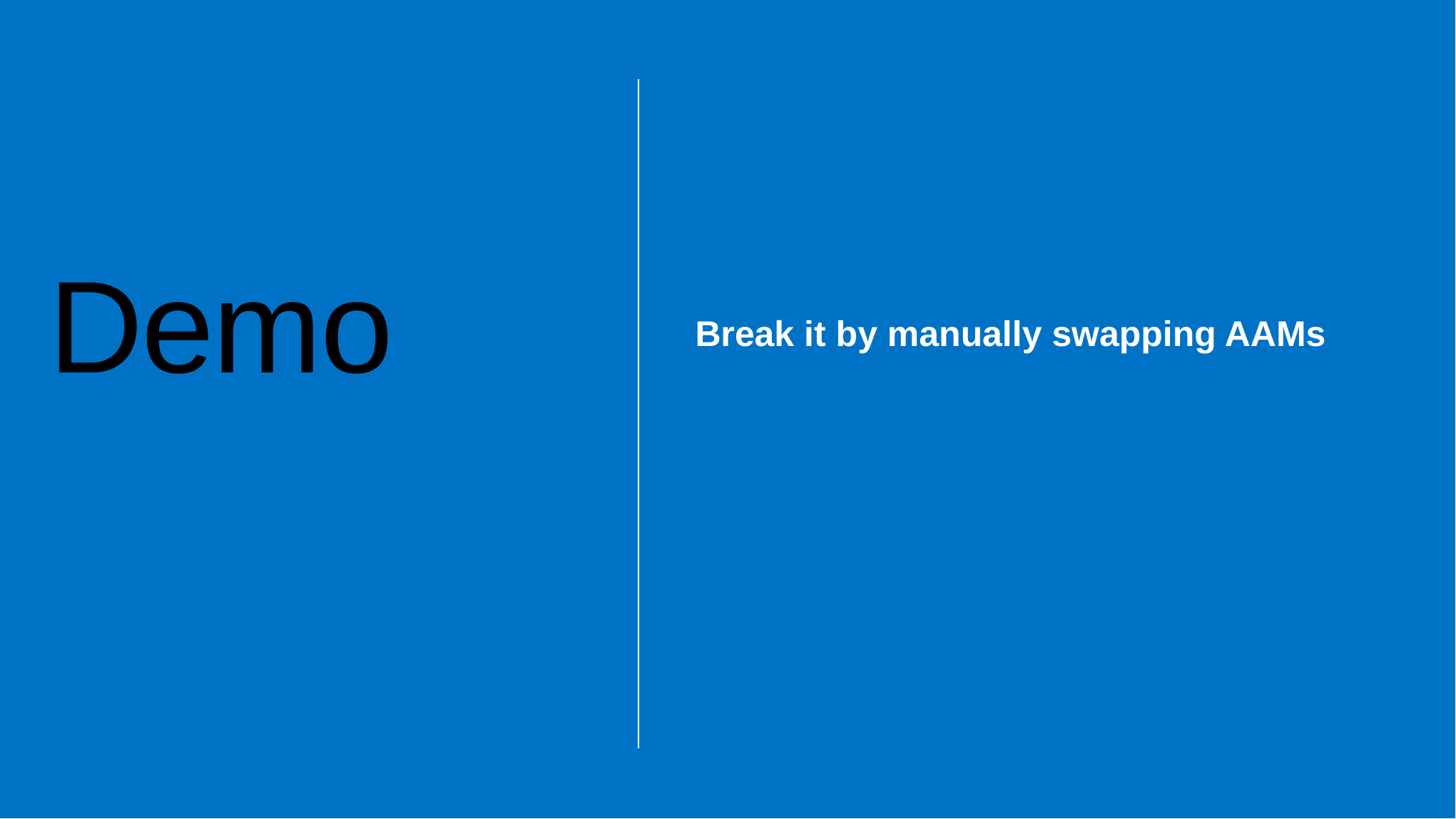

Break it by manually swapping AAMs
# Demo